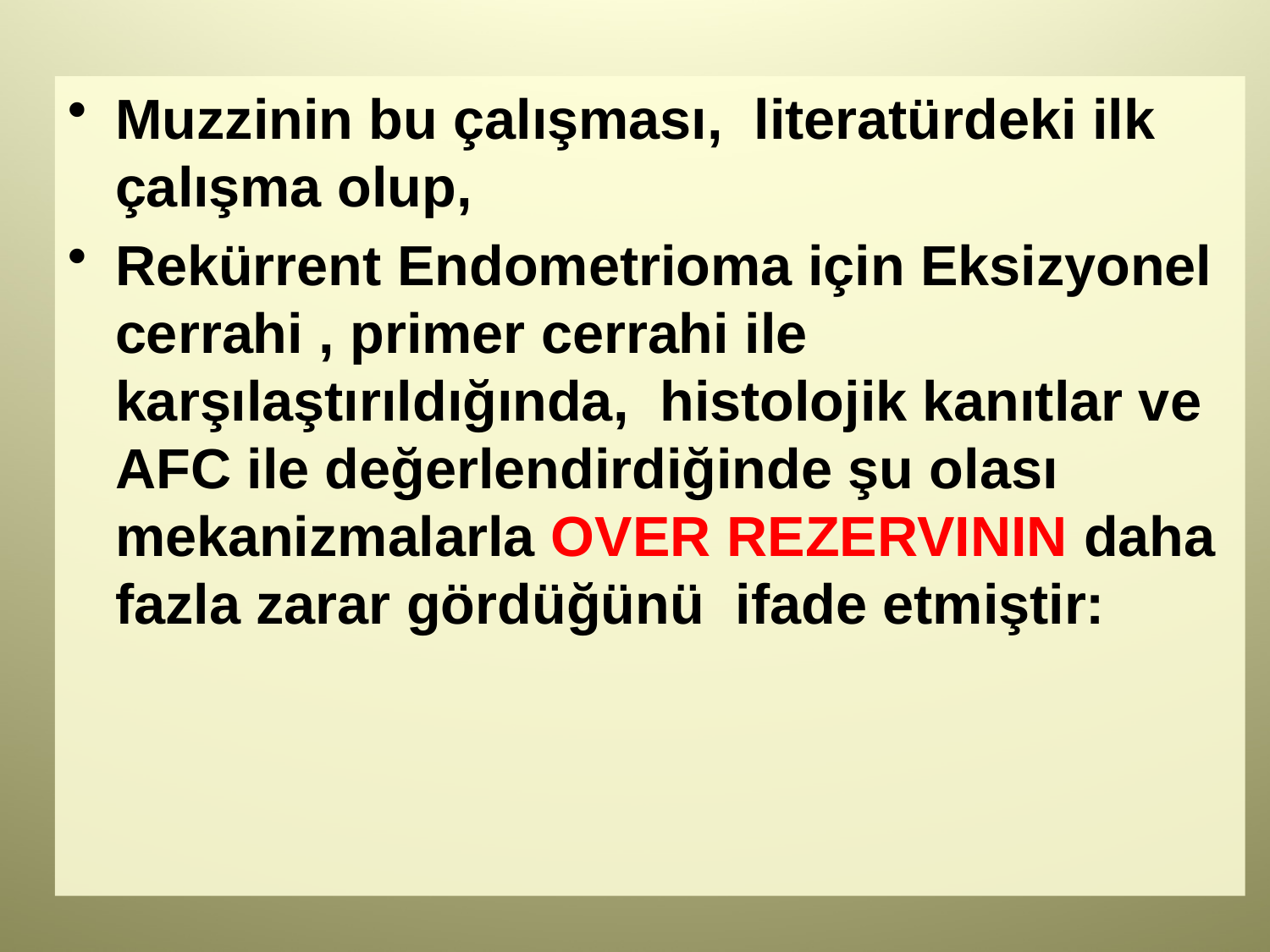

#
Muzzinin bu çalışması,  literatürdeki ilk çalışma olup,
Rekürrent Endometrioma için Eksizyonel cerrahi , primer cerrahi ile karşılaştırıldığında,  histolojik kanıtlar ve AFC ile değerlendirdiğinde şu olası mekanizmalarla OVER REZERVININ daha fazla zarar gördüğünü  ifade etmiştir: